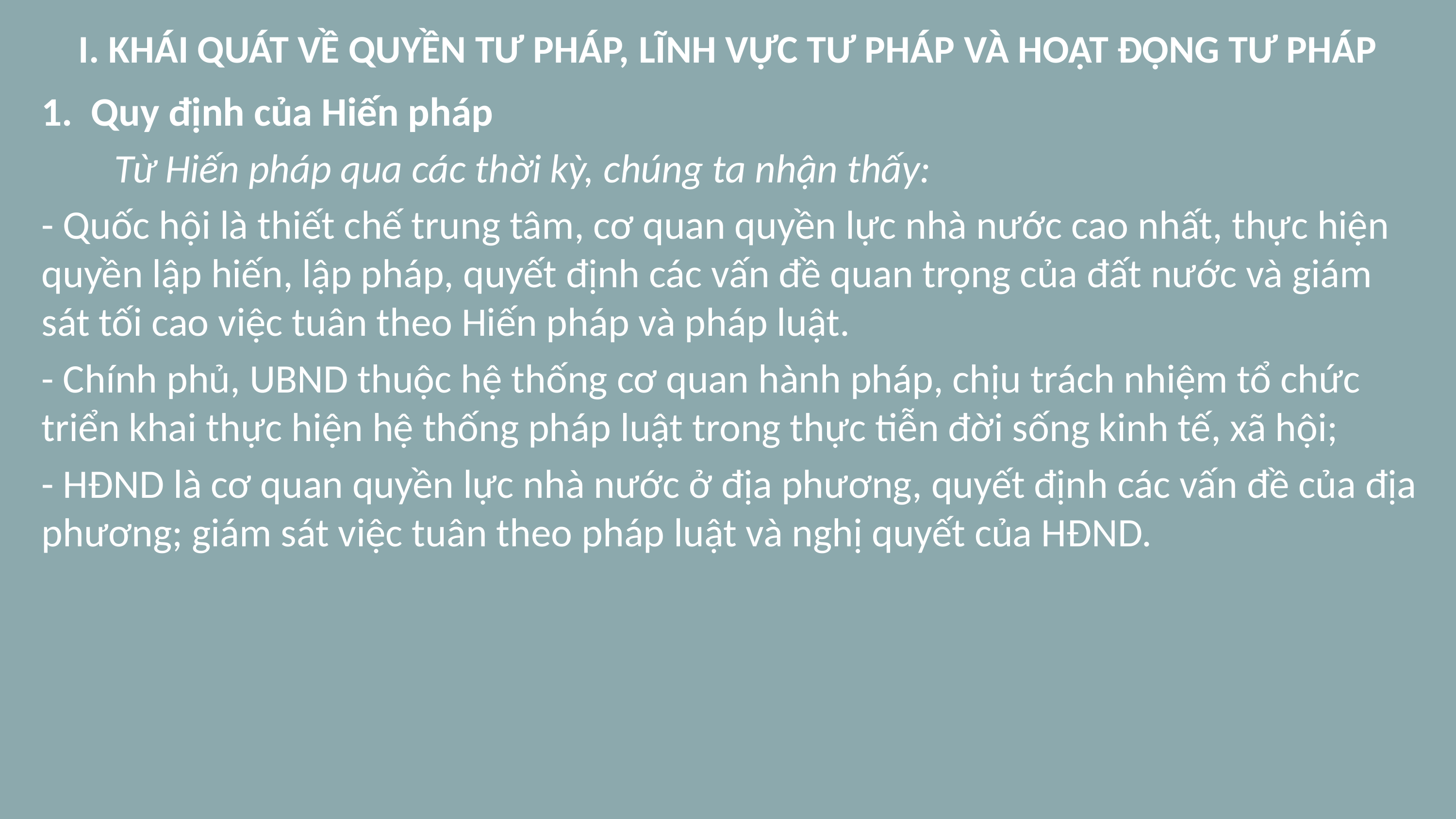

# I. KHÁI QUÁT VỀ QUYỀN TƯ PHÁP, LĨNH VỰC TƯ PHÁP VÀ HOẠT ĐỘNG TƯ PHÁP
1.  Quy định của Hiến pháp
	Từ Hiến pháp qua các thời kỳ, chúng ta nhận thấy:
- Quốc hội là thiết chế trung tâm, cơ quan quyền lực nhà nước cao nhất, thực hiện quyền lập hiến, lập pháp, quyết định các vấn đề quan trọng của đất nước và giám sát tối cao việc tuân theo Hiến pháp và pháp luật.
- Chính phủ, UBND thuộc hệ thống cơ quan hành pháp, chịu trách nhiệm tổ chức triển khai thực hiện hệ thống pháp luật trong thực tiễn đời sống kinh tế, xã hội;
- HĐND là cơ quan quyền lực nhà nước ở địa phương, quyết định các vấn đề của địa phương; giám sát việc tuân theo pháp luật và nghị quyết của HĐND.